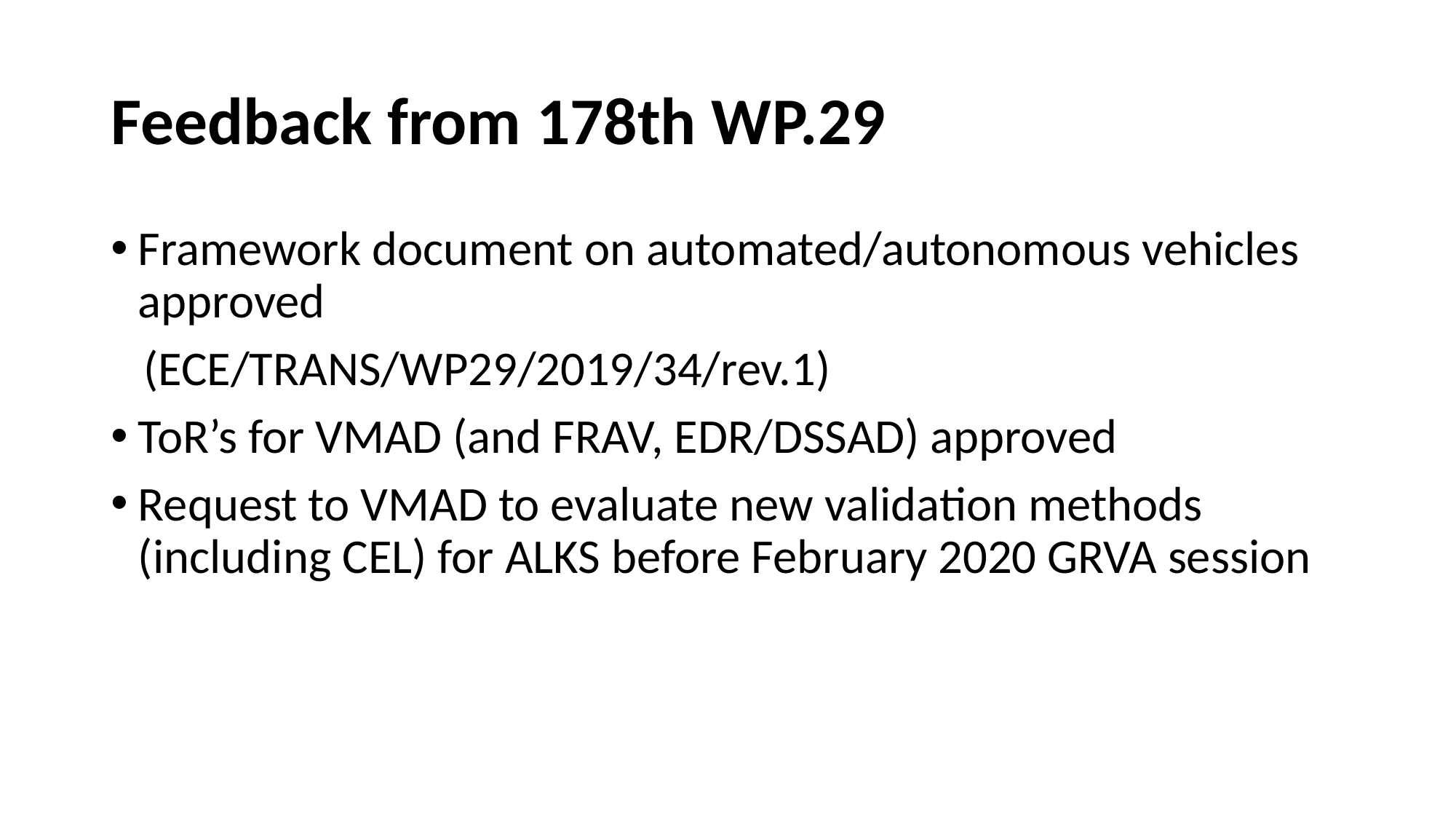

# Feedback from 178th WP.29
Framework document on automated/autonomous vehicles approved
   (ECE/TRANS/WP29/2019/34/rev.1)
ToR’s for VMAD (and FRAV, EDR/DSSAD) approved
Request to VMAD to evaluate new validation methods (including CEL) for ALKS before February 2020 GRVA session